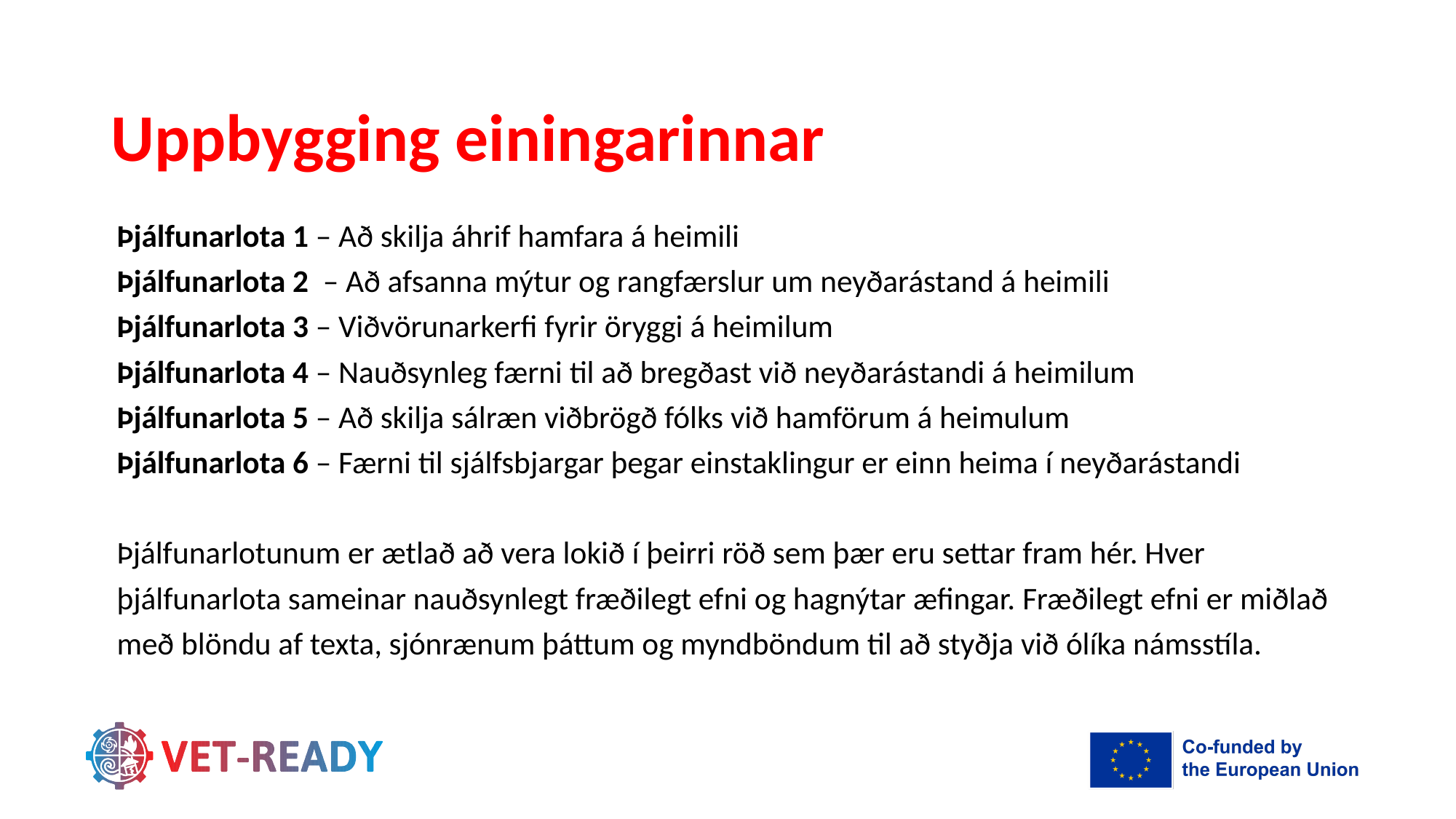

# Uppbygging einingarinnar
Þjálfunarlota 1 – Að skilja áhrif hamfara á heimili
Þjálfunarlota 2  – Að afsanna mýtur og rangfærslur um neyðarástand á heimili
Þjálfunarlota 3 – Viðvörunarkerfi fyrir öryggi á heimilum
Þjálfunarlota 4 – Nauðsynleg færni til að bregðast við neyðarástandi á heimilum
Þjálfunarlota 5 – Að skilja sálræn viðbrögð fólks við hamförum á heimulum
Þjálfunarlota 6 – Færni til sjálfsbjargar þegar einstaklingur er einn heima í neyðarástandi

Þjálfunarlotunum er ætlað að vera lokið í þeirri röð sem þær eru settar fram hér. Hver þjálfunarlota sameinar nauðsynlegt fræðilegt efni og hagnýtar æfingar. Fræðilegt efni er miðlað með blöndu af texta, sjónrænum þáttum og myndböndum til að styðja við ólíka námsstíla.